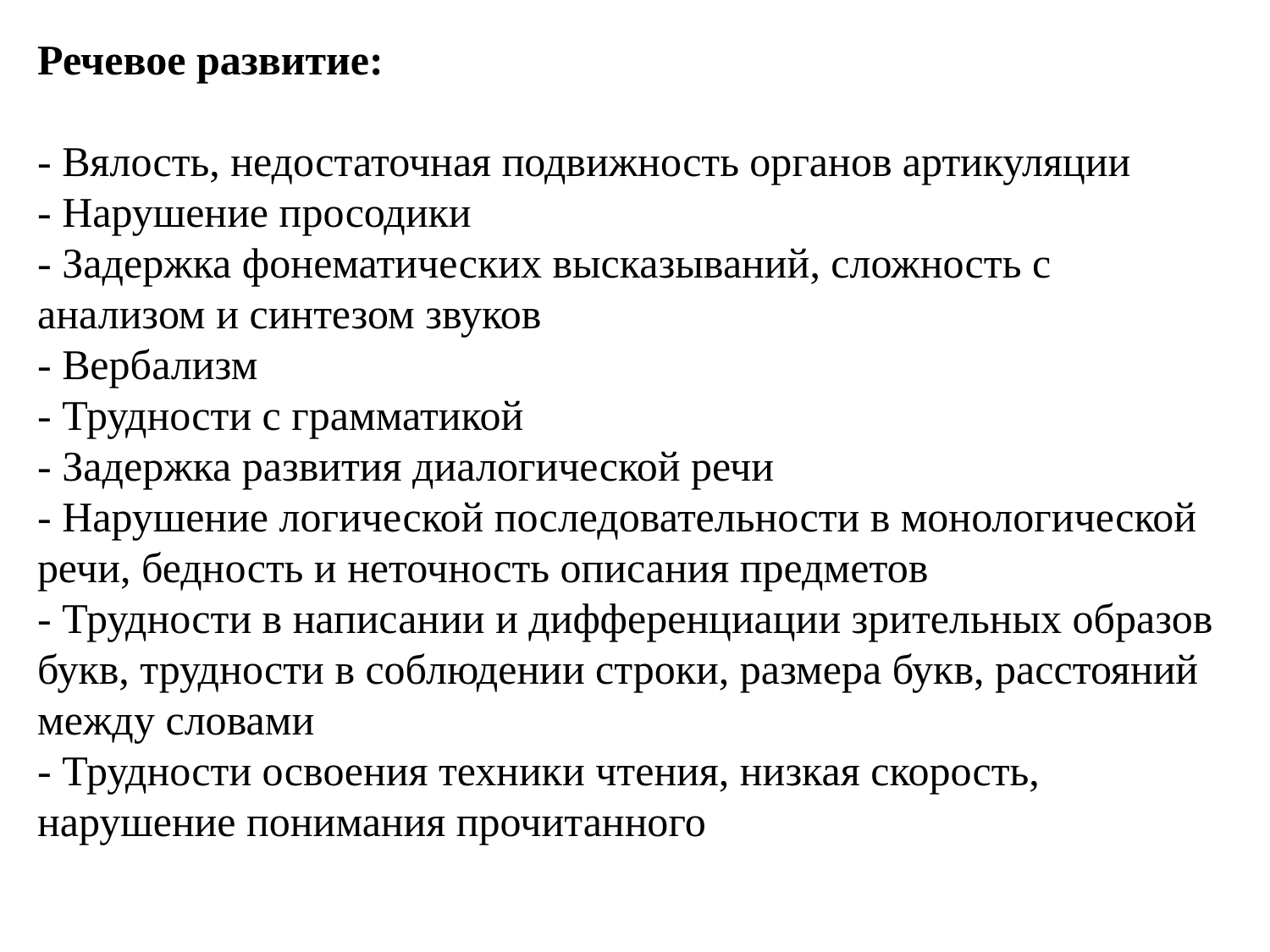

Речевое развитие:

- Вялость, недостаточная подвижность органов артикуляции
- Нарушение просодики
- Задержка фонематических высказываний, сложность с анализом и синтезом звуков
- Вербализм
- Трудности с грамматикой
- Задержка развития диалогической речи
- Нарушение логической последовательности в монологической речи, бедность и неточность описания предметов
- Трудности в написании и дифференциации зрительных образов букв, трудности в соблюдении строки, размера букв, расстояний между словами
- Трудности освоения техники чтения, низкая скорость, нарушение понимания прочитанного